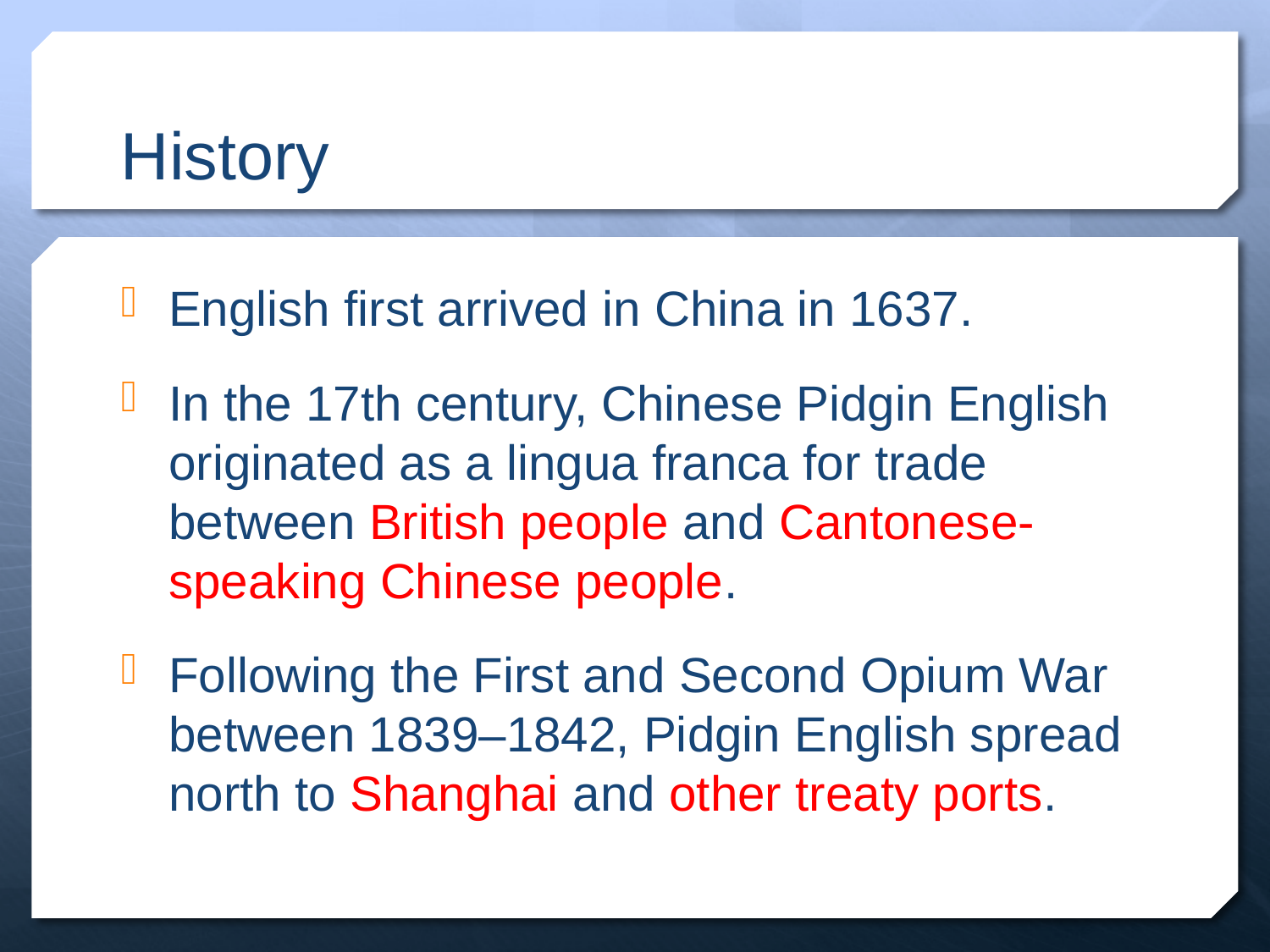

# History
English first arrived in China in 1637.
In the 17th century, Chinese Pidgin English originated as a lingua franca for trade between British people and Cantonese-speaking Chinese people.
Following the First and Second Opium War between 1839–1842, Pidgin English spread north to Shanghai and other treaty ports.